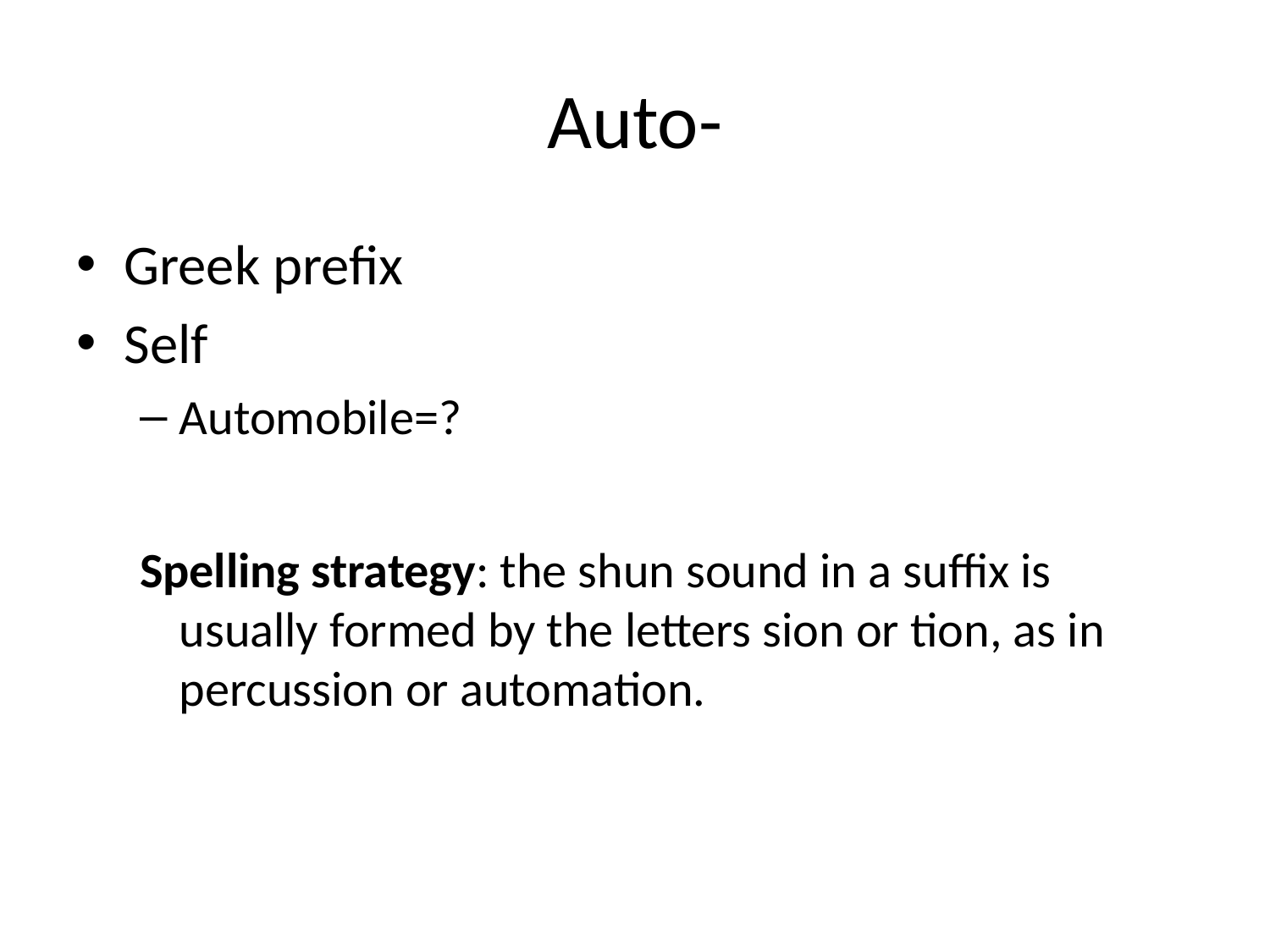

# Auto-
Greek prefix
Self
Automobile=?

Spelling strategy: the shun sound in a suffix is usually formed by the letters sion or tion, as in percussion or automation.